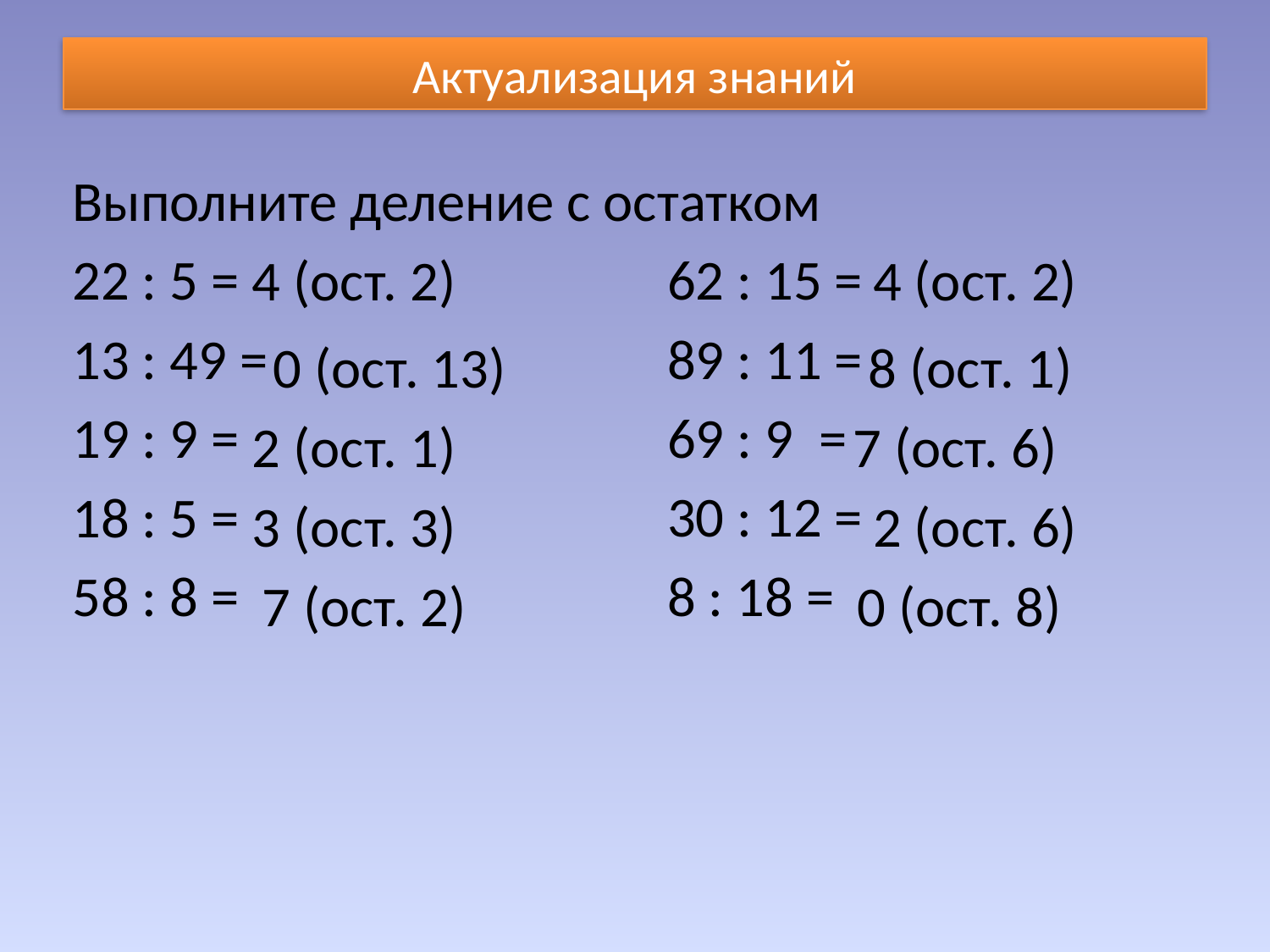

# Актуализация знаний
Выполните деление с остатком
22 : 5 =
13 : 49 =
19 : 9 =
18 : 5 =
58 : 8 =

62 : 15 =
89 : 11 =
69 : 9  =
30 : 12 =
8 : 18 =

4 (ост. 2)
4 (ост. 2)
0 (ост. 13)
8 (ост. 1)
2 (ост. 1)
7 (ост. 6)
3 (ост. 3)
2 (ост. 6)
7 (ост. 2)
0 (ост. 8)